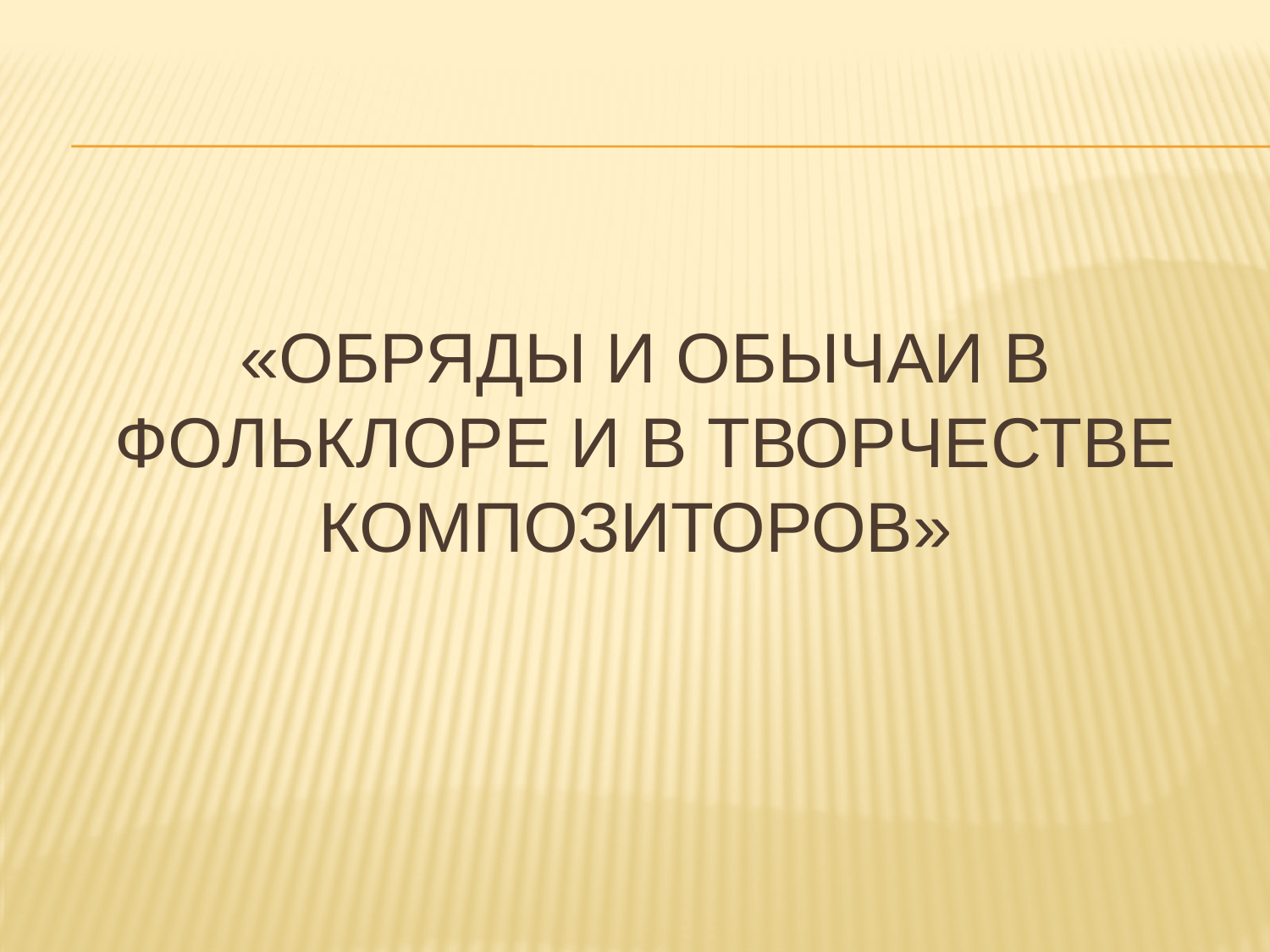

# «Обряды и обычаи в фольклоре и в творчестве композиторов»